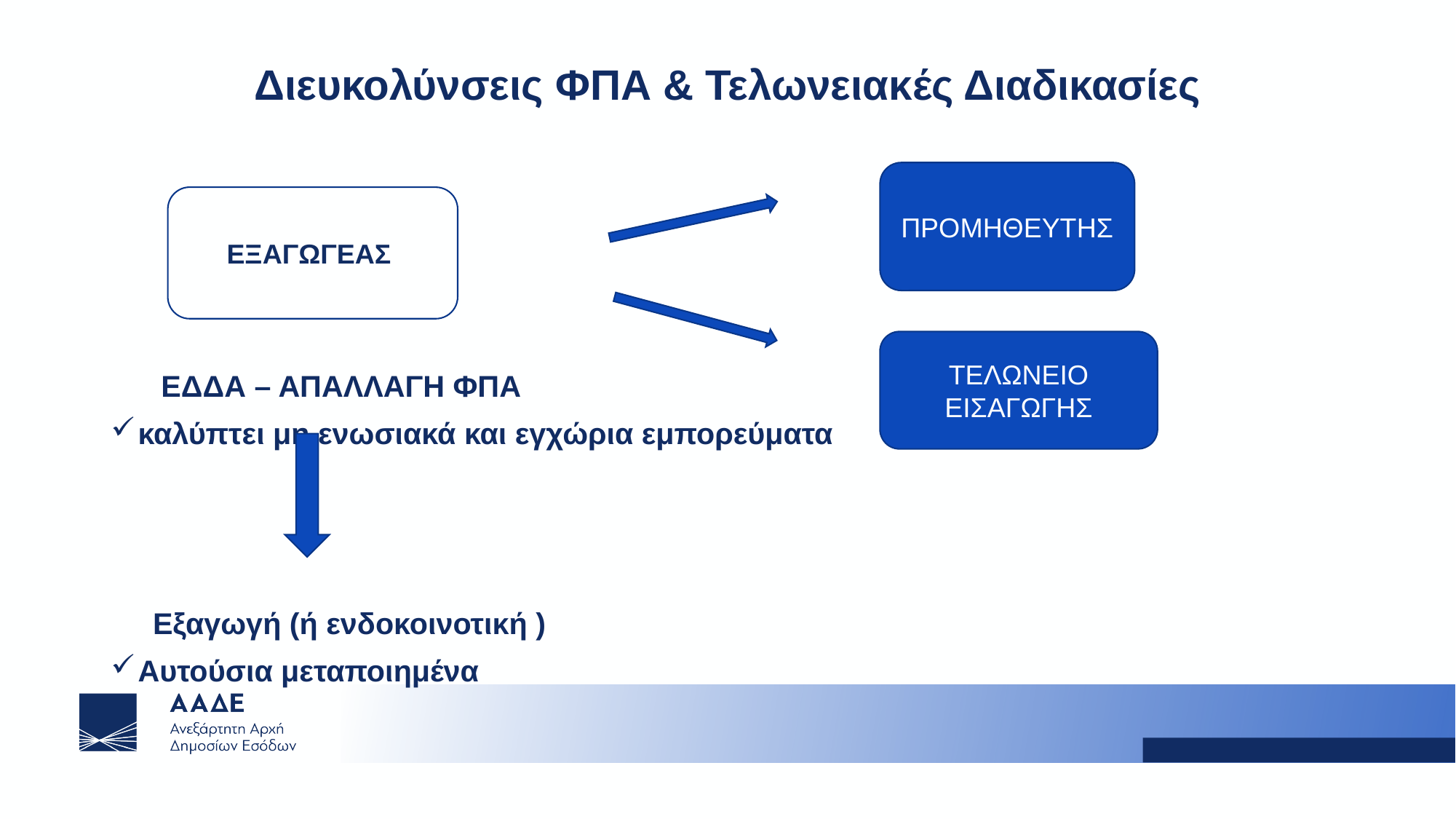

# Διευκολύνσεις ΦΠΑ & Τελωνειακές Διαδικασίες
ΠΡΟΜΗΘΕΥΤΗΣ

      ΕΔΔΑ – ΑΠΑΛΛΑΓΗ ΦΠΑ
καλύπτει μη ενωσιακά και εγχώρια εμπορεύματα

     Εξαγωγή (ή ενδοκοινοτική )
Αυτούσια μεταποιημένα

ΕΞΑΓΩΓΕΑΣ

ΤΕΛΩΝΕΙΟ ΕΙΣΑΓΩΓΗΣ